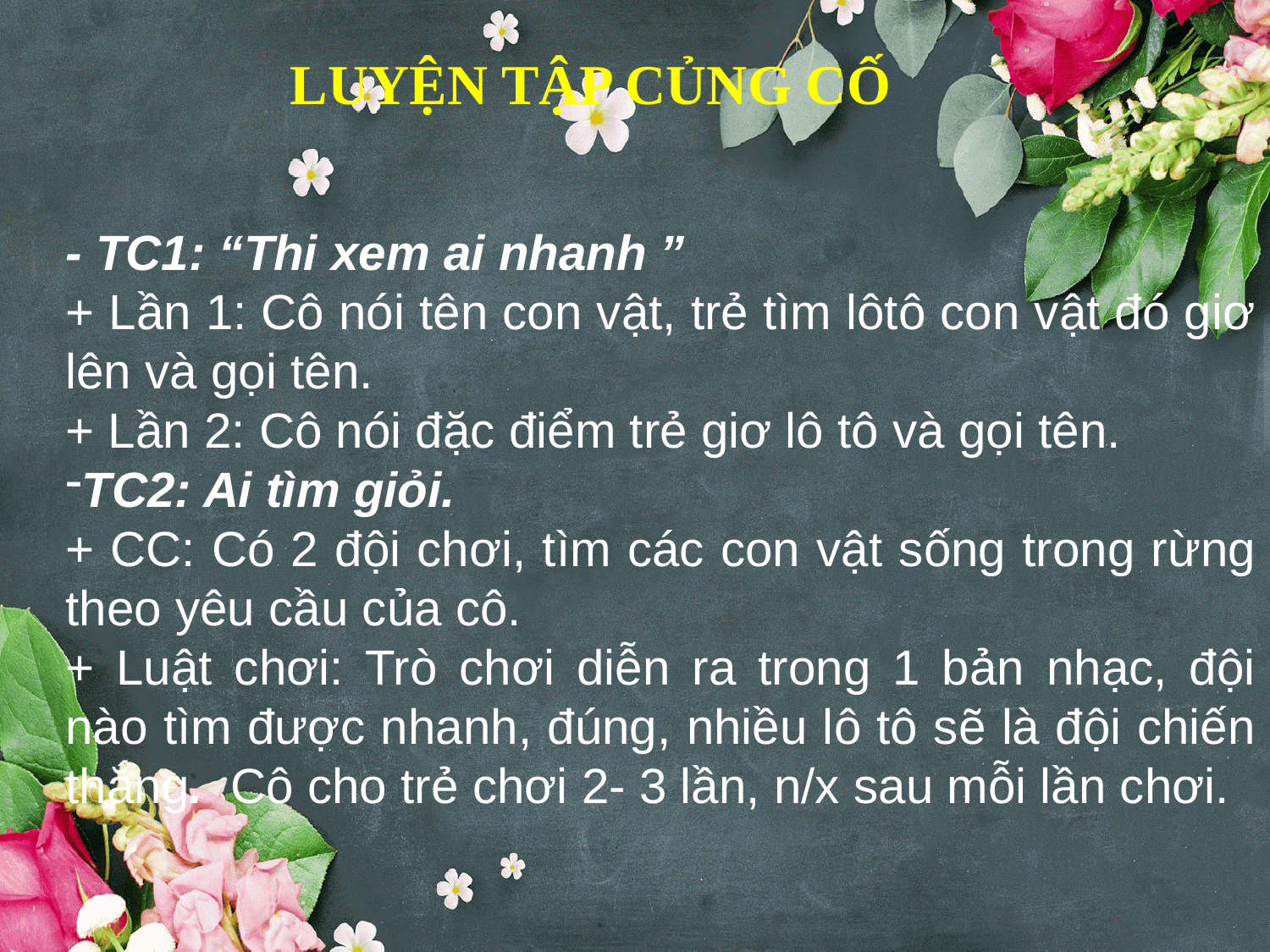

LUYỆN TẬP CỦNG CỐ
- TC1: “Thi xem ai nhanh ”
+ Lần 1: Cô nói tên con vật, trẻ tìm lôtô con vật đó giơ lên và gọi tên.
+ Lần 2: Cô nói đặc điểm trẻ giơ lô tô và gọi tên.
TC2: Ai tìm giỏi.
+ CC: Có 2 đội chơi, tìm các con vật sống trong rừng theo yêu cầu của cô.
+ Luật chơi: Trò chơi diễn ra trong 1 bản nhạc, đội nào tìm được nhanh, đúng, nhiều lô tô sẽ là đội chiến thắng.  Cô cho trẻ chơi 2- 3 lần, n/x sau mỗi lần chơi.